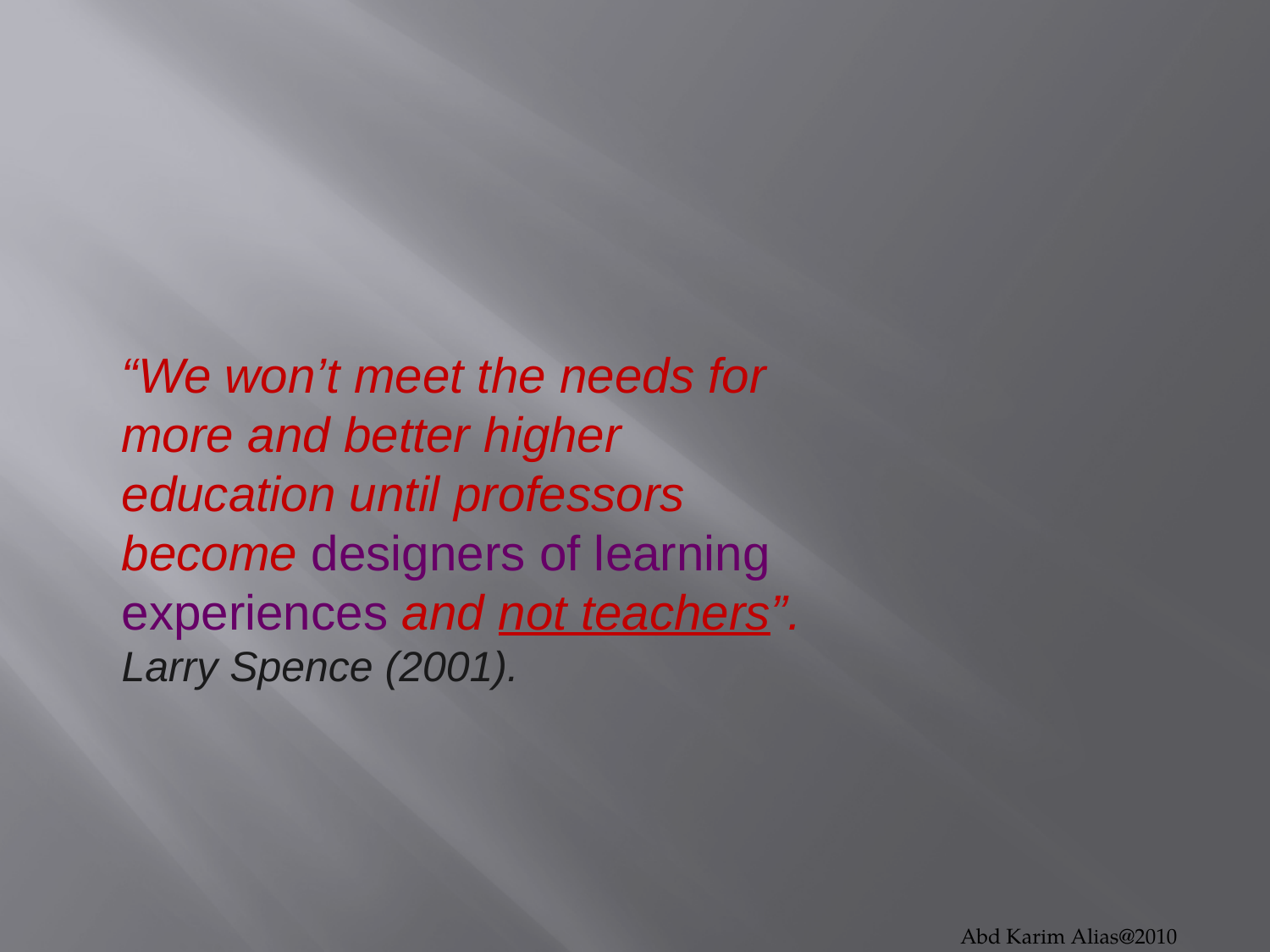

“We won’t meet the needs for more and better higher education until professors become designers of learning experiences and not teachers”.
Larry Spence (2001).
Abd Karim Alias@2010